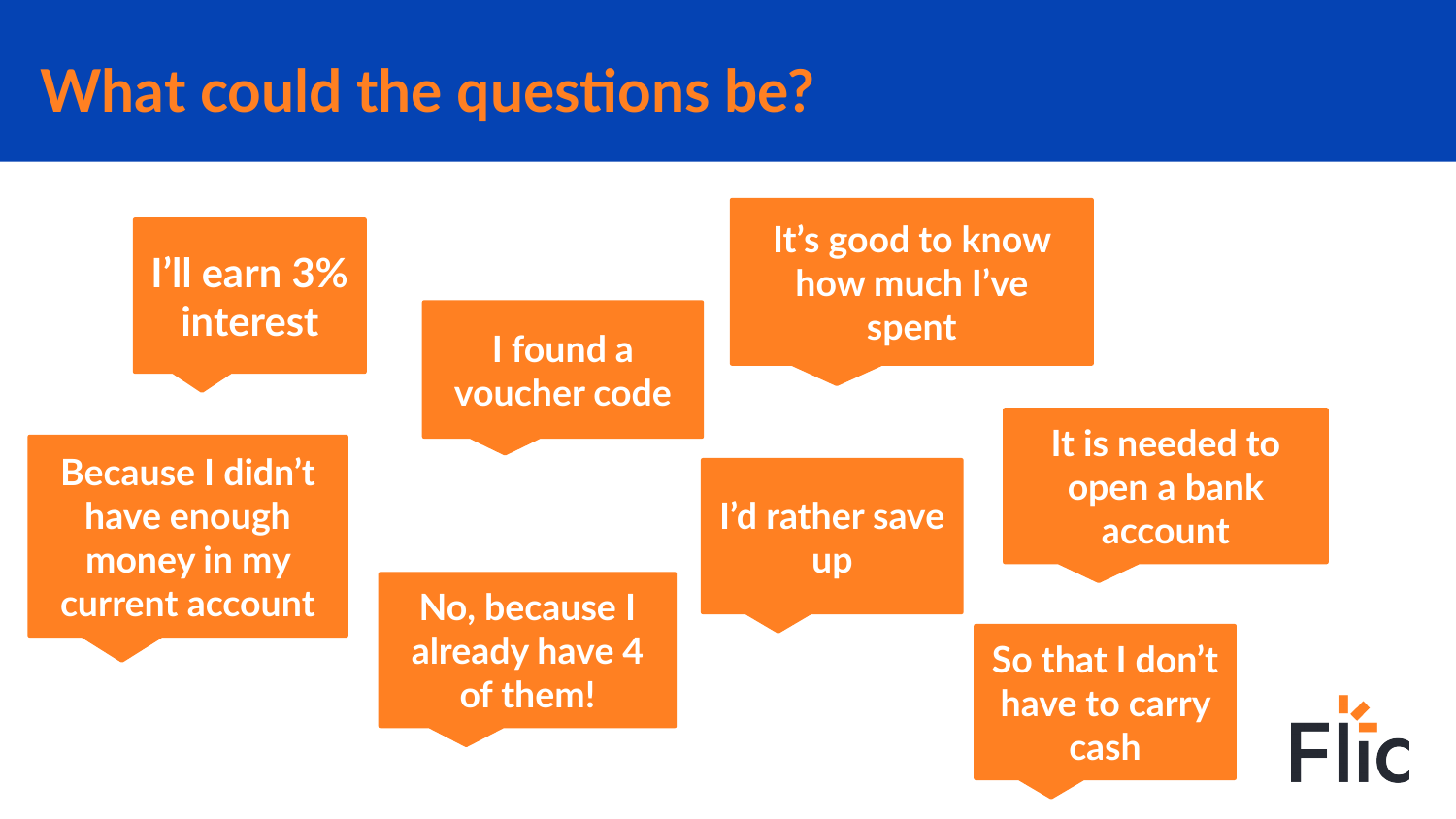

# What could the questions be?
It’s good to know how much I’ve spent
I’ll earn 3% interest
I found a voucher code
It is needed to open a bank account
Because I didn’t have enough money in my current account
I’d rather save up
No, because I already have 4 of them!
So that I don’t have to carry cash